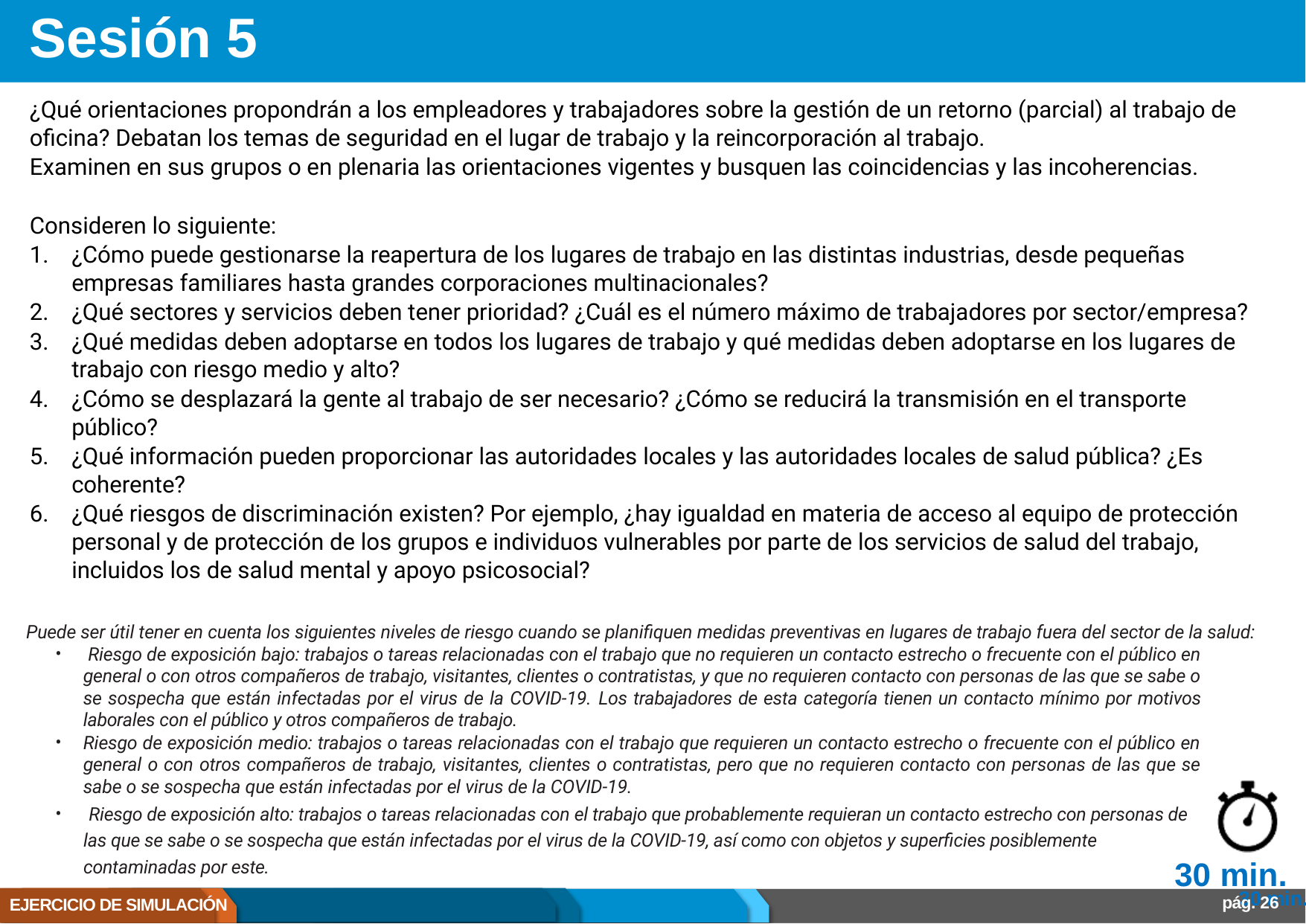

# Sesión 5
¿Qué orientaciones propondrán a los empleadores y trabajadores sobre la gestión de un retorno (parcial) al trabajo de oficina? Debatan los temas de seguridad en el lugar de trabajo y la reincorporación al trabajo.
Examinen en sus grupos o en plenaria las orientaciones vigentes y busquen las coincidencias y las incoherencias.

Consideren lo siguiente:
¿Cómo puede gestionarse la reapertura de los lugares de trabajo en las distintas industrias, desde pequeñas empresas familiares hasta grandes corporaciones multinacionales?
¿Qué sectores y servicios deben tener prioridad? ¿Cuál es el número máximo de trabajadores por sector/empresa?
¿Qué medidas deben adoptarse en todos los lugares de trabajo y qué medidas deben adoptarse en los lugares de trabajo con riesgo medio y alto?
¿Cómo se desplazará la gente al trabajo de ser necesario? ¿Cómo se reducirá la transmisión en el transporte público?
¿Qué información pueden proporcionar las autoridades locales y las autoridades locales de salud pública? ¿Es coherente?
¿Qué riesgos de discriminación existen? Por ejemplo, ¿hay igualdad en materia de acceso al equipo de protección personal y de protección de los grupos e individuos vulnerables por parte de los servicios de salud del trabajo, incluidos los de salud mental y apoyo psicosocial?
Puede ser útil tener en cuenta los siguientes niveles de riesgo cuando se planifiquen medidas preventivas en lugares de trabajo fuera del sector de la salud:
 Riesgo de exposición bajo: trabajos o tareas relacionadas con el trabajo que no requieren un contacto estrecho o frecuente con el público en general o con otros compañeros de trabajo, visitantes, clientes o contratistas, y que no requieren contacto con personas de las que se sabe o se sospecha que están infectadas por el virus de la COVID-19. Los trabajadores de esta categoría tienen un contacto mínimo por motivos laborales con el público y otros compañeros de trabajo.
Riesgo de exposición medio: trabajos o tareas relacionadas con el trabajo que requieren un contacto estrecho o frecuente con el público en general o con otros compañeros de trabajo, visitantes, clientes o contratistas, pero que no requieren contacto con personas de las que se sabe o se sospecha que están infectadas por el virus de la COVID-19.
 Riesgo de exposición alto: trabajos o tareas relacionadas con el trabajo que probablemente requieran un contacto estrecho con personas de las que se sabe o se sospecha que están infectadas por el virus de la COVID-19, así como con objetos y superficies posiblemente contaminadas por este.
30 min.

30 min.
pág. 26
EJERCICIO DE SIMULACIÓN